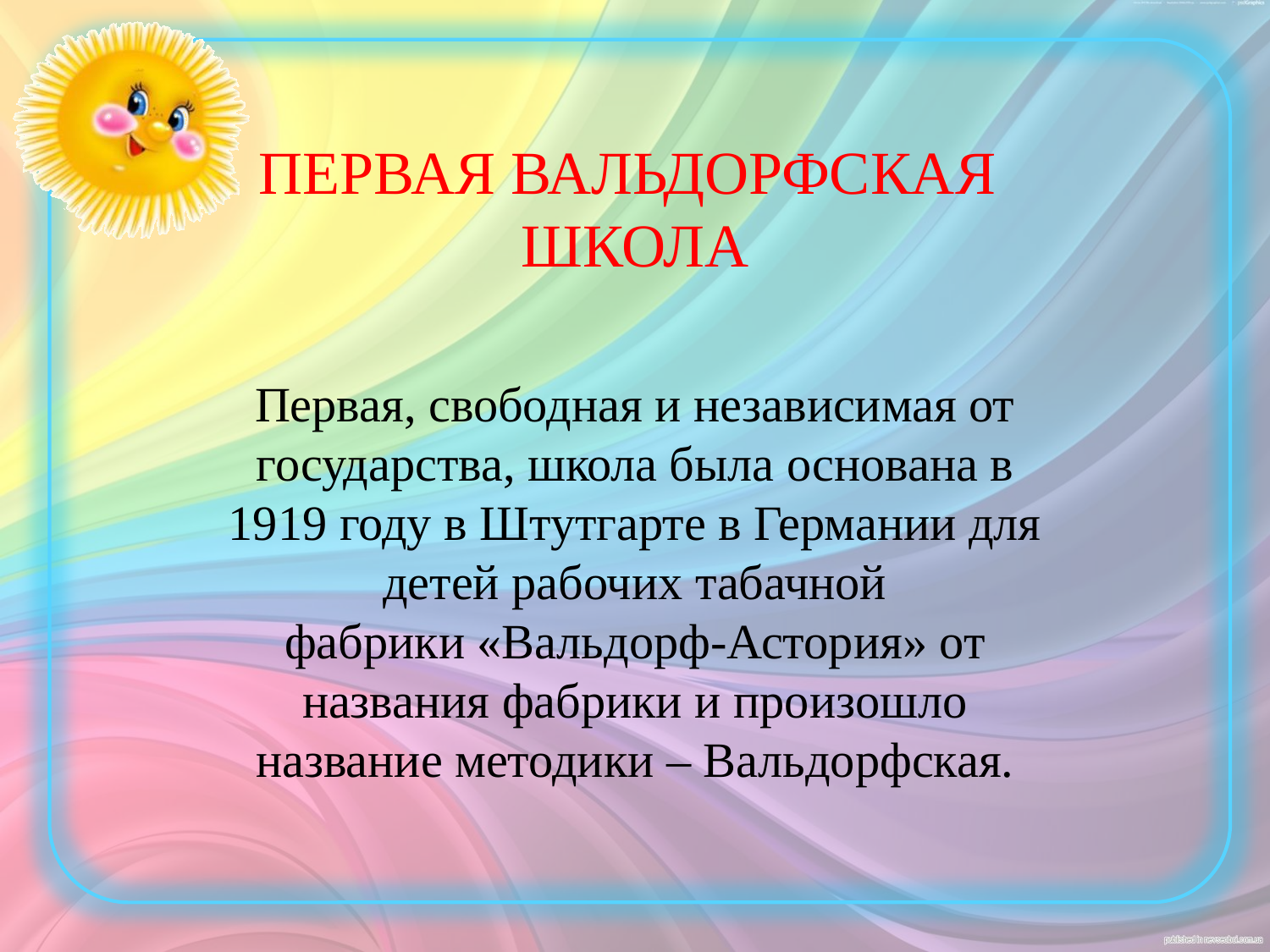

# ПЕРВАЯ ВАЛЬДОРФСКАЯ ШКОЛА
Первая, свободная и независимая от государства, школа была основана в 1919 году в Штутгарте в Германии для детей рабочих табачной фабрики «Вальдорф-Астория» от названия фабрики и произошло название методики – Вальдорфская.